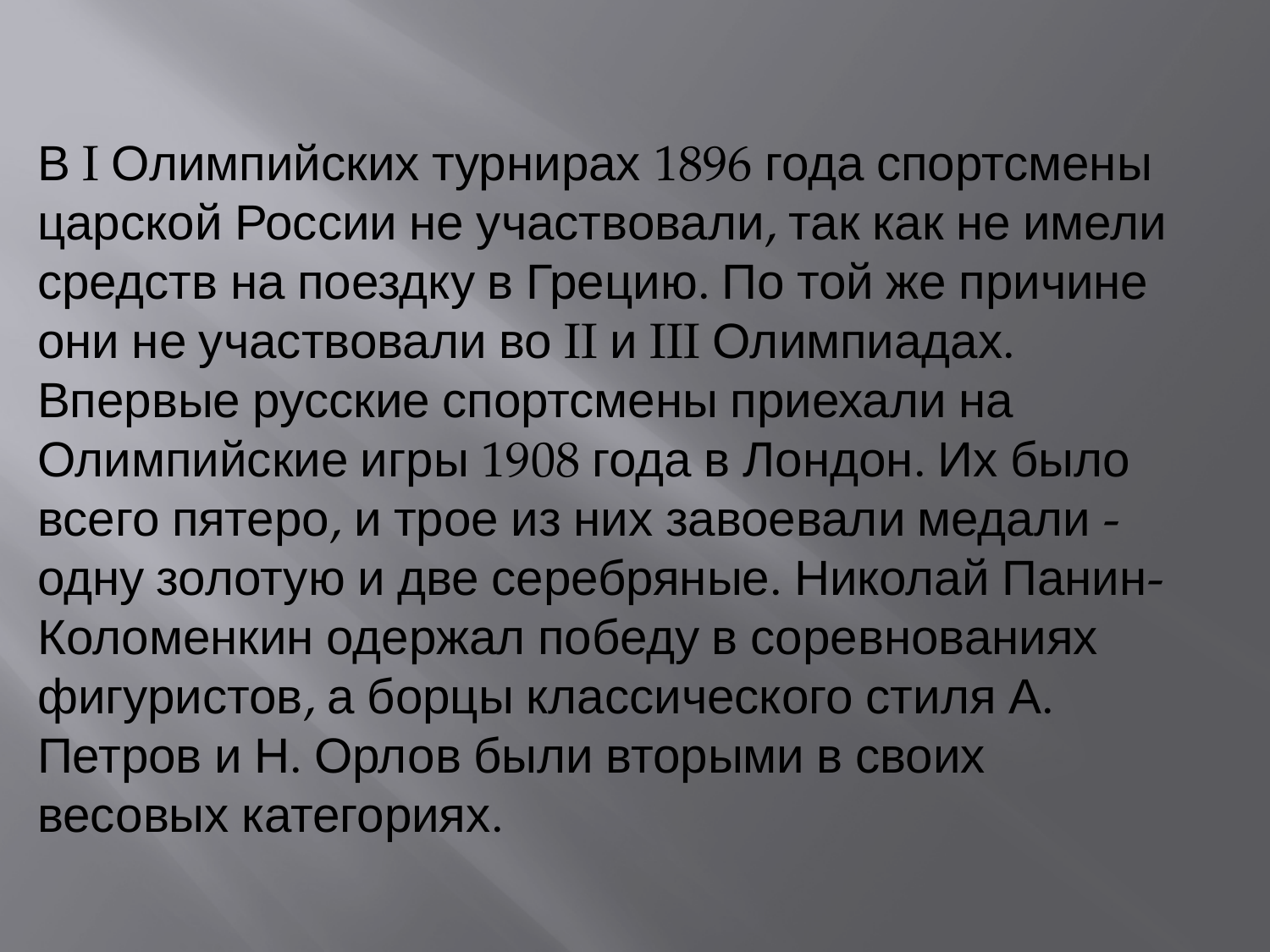

В I Олимпийских турнирах 1896 года спортсмены царской России не участвовали, так как не имели средств на поездку в Грецию. По той же причине они не участвовали во II и III Олимпиадах. Впервые русские спортсмены приехали на Олимпийские игры 1908 года в Лондон. Их было всего пятеро, и трое из них завоевали медали - одну золотую и две серебряные. Николай Панин-Коломенкин одержал победу в соревнованиях фигуристов, а борцы классического стиля А. Петров и Н. Орлов были вторыми в своих весовых категориях.